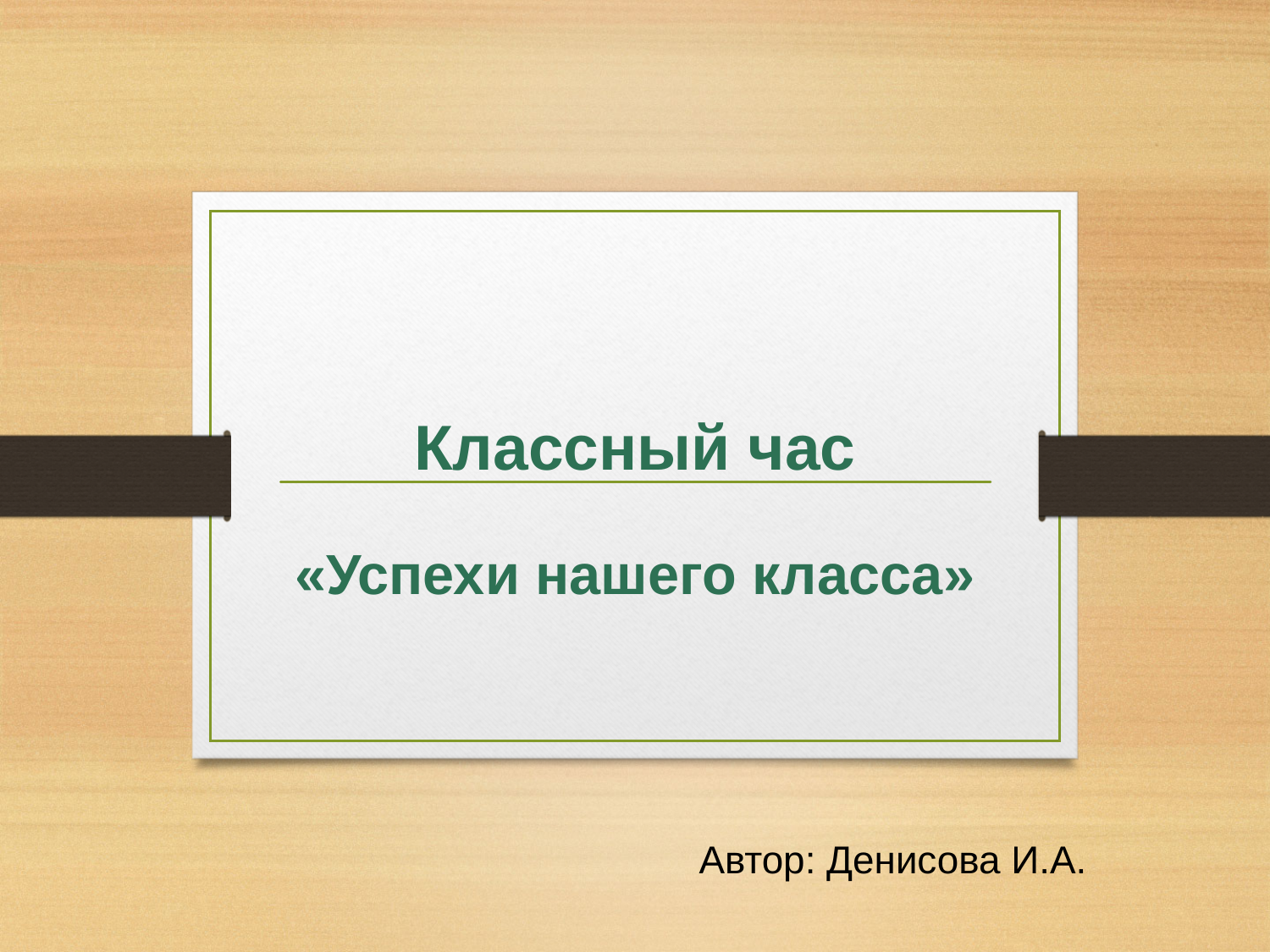

Классный час
«Успехи нашего класса»
Автор: Денисова И.А.